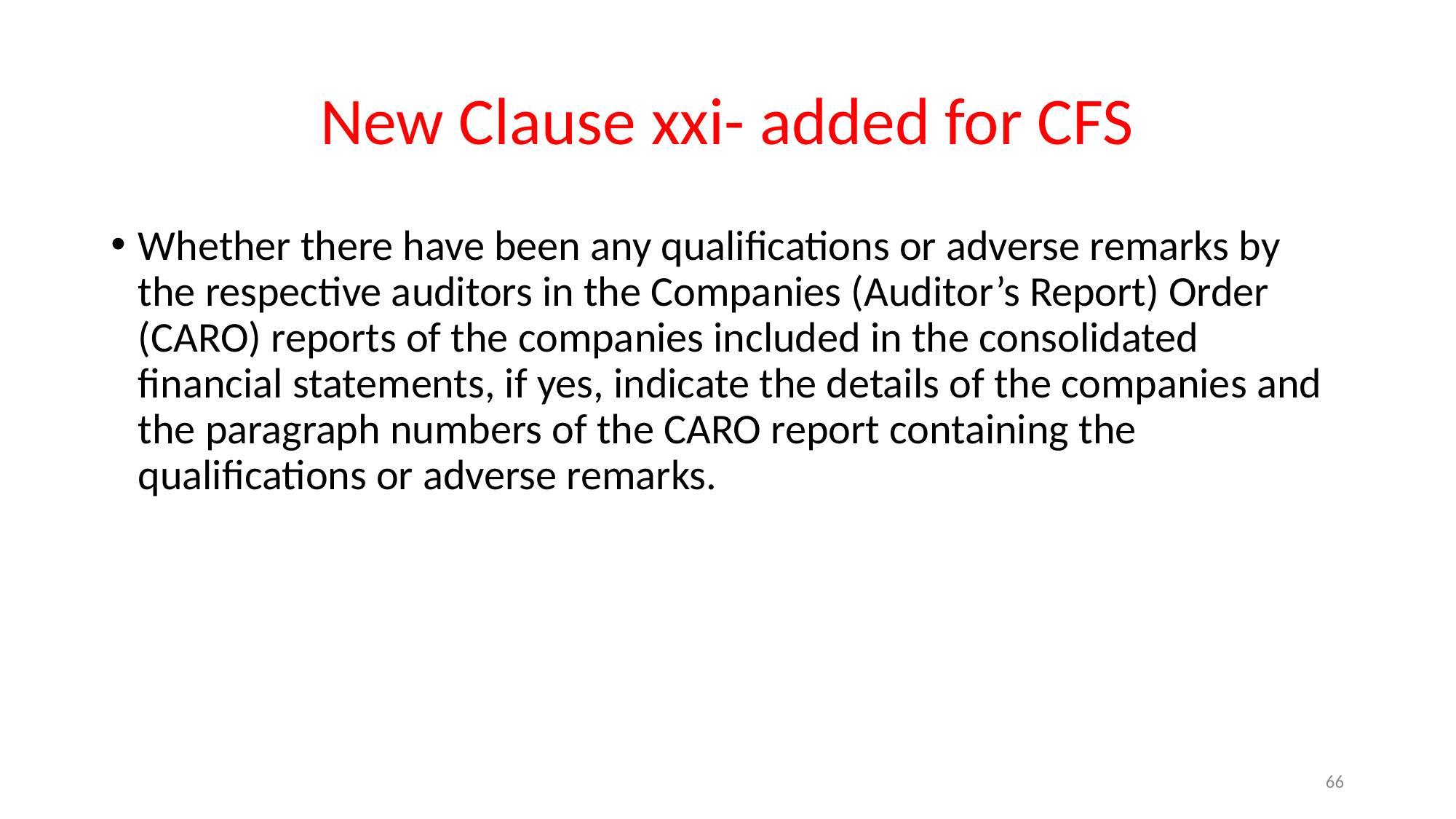

# New Clause xxi- added for CFS
Whether there have been any qualifications or adverse remarks by the respective auditors in the Companies (Auditor’s Report) Order (CARO) reports of the companies included in the consolidated financial statements, if yes, indicate the details of the companies and the paragraph numbers of the CARO report containing the qualifications or adverse remarks.
66